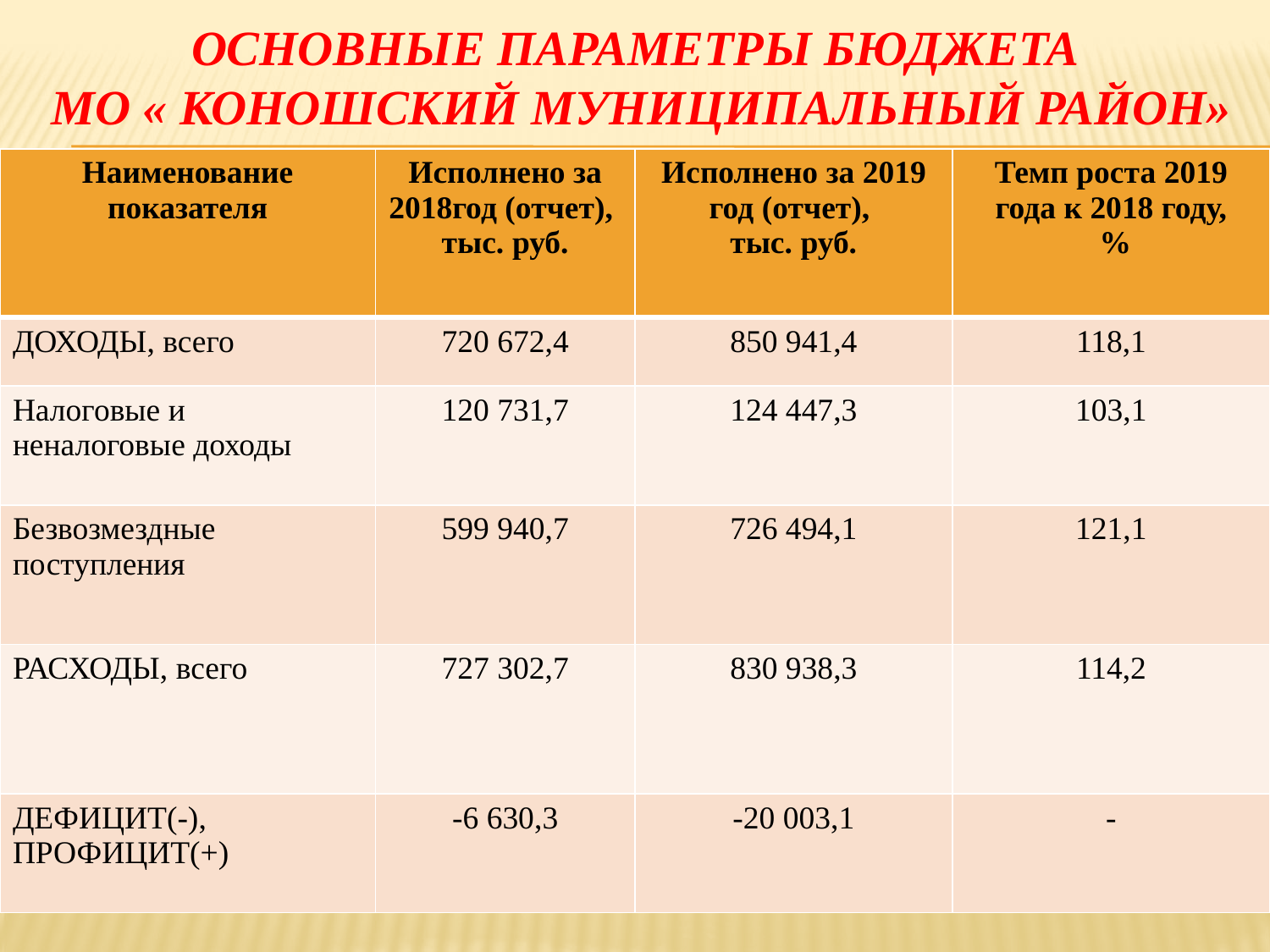

# ОСНОВНЫЕ ПАРАМЕТРЫ БЮДЖЕТА МО « КОНОШСКИЙ МУНИЦИПАЛЬНЫЙ РАЙОН»
| Наименование показателя | Исполнено за 2018год (отчет), тыс. руб. | Исполнено за 2019 год (отчет), тыс. руб. | Темп роста 2019 года к 2018 году, % |
| --- | --- | --- | --- |
| ДОХОДЫ, всего | 720 672,4 | 850 941,4 | 118,1 |
| Налоговые и неналоговые доходы | 120 731,7 | 124 447,3 | 103,1 |
| Безвозмездные поступления | 599 940,7 | 726 494,1 | 121,1 |
| РАСХОДЫ, всего | 727 302,7 | 830 938,3 | 114,2 |
| ДЕФИЦИТ(-), ПРОФИЦИТ(+) | -6 630,3 | -20 003,1 | - |